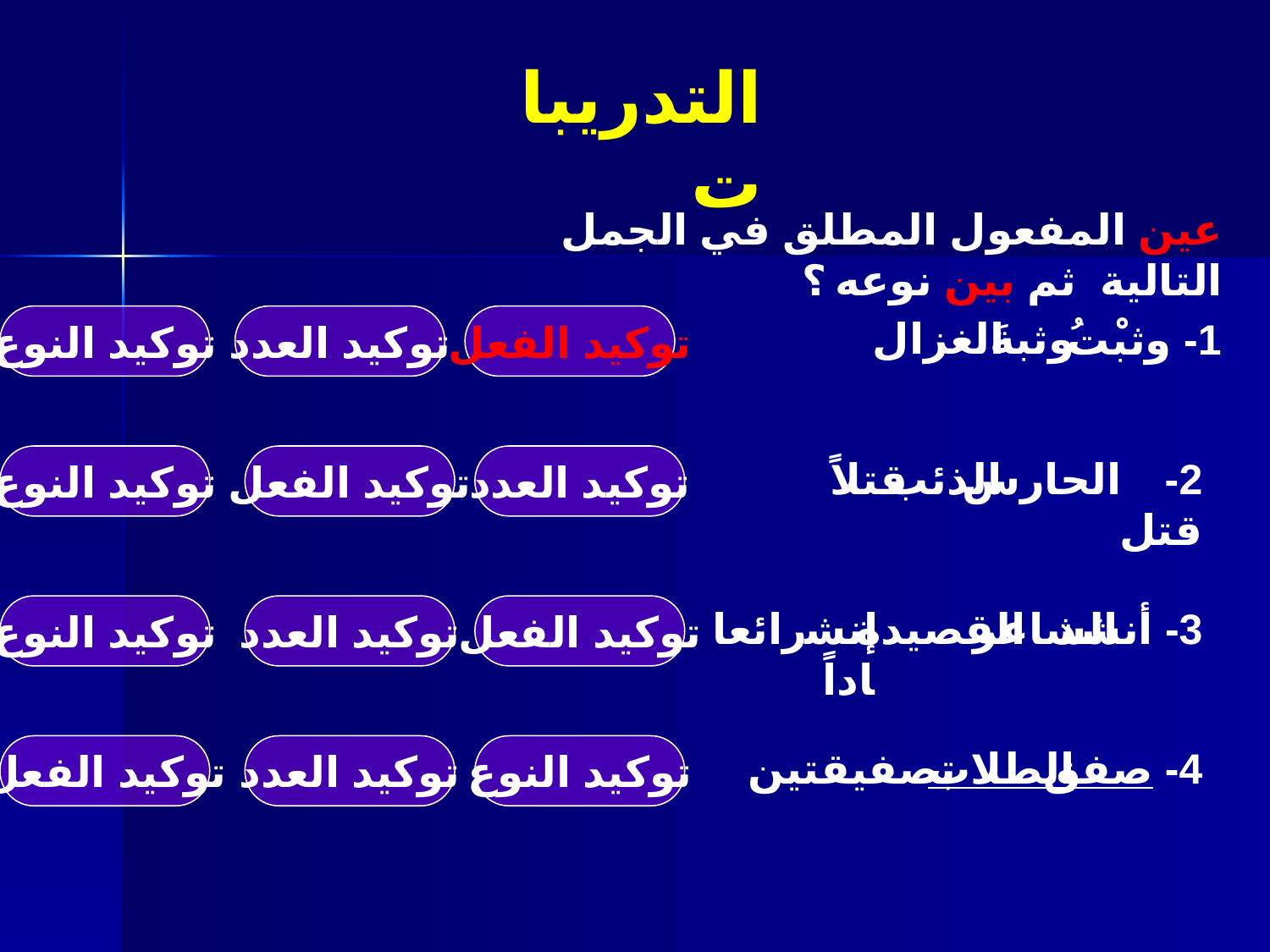

التدريبات
عين المفعول المطلق في الجمل التالية  ثم بين نوعه ؟
وثبةَ
توكيد النوع
توكيد العدد
توكيد الفعل
الغزال
1- وثبْتُ
توكيد النوع
توكيد الفعل
توكيد العدد
قتلاً
الذئب
الحارس
2- قتل

توكيد النوع
توكيد العدد
توكيد الفعل
رائعا
3- أنشد
إنشاداً
القصيدة
الشاعر
توكيد الفعل
توكيد العدد
توكيد النوع
4- صفق
تصفيقتين
الطلاب